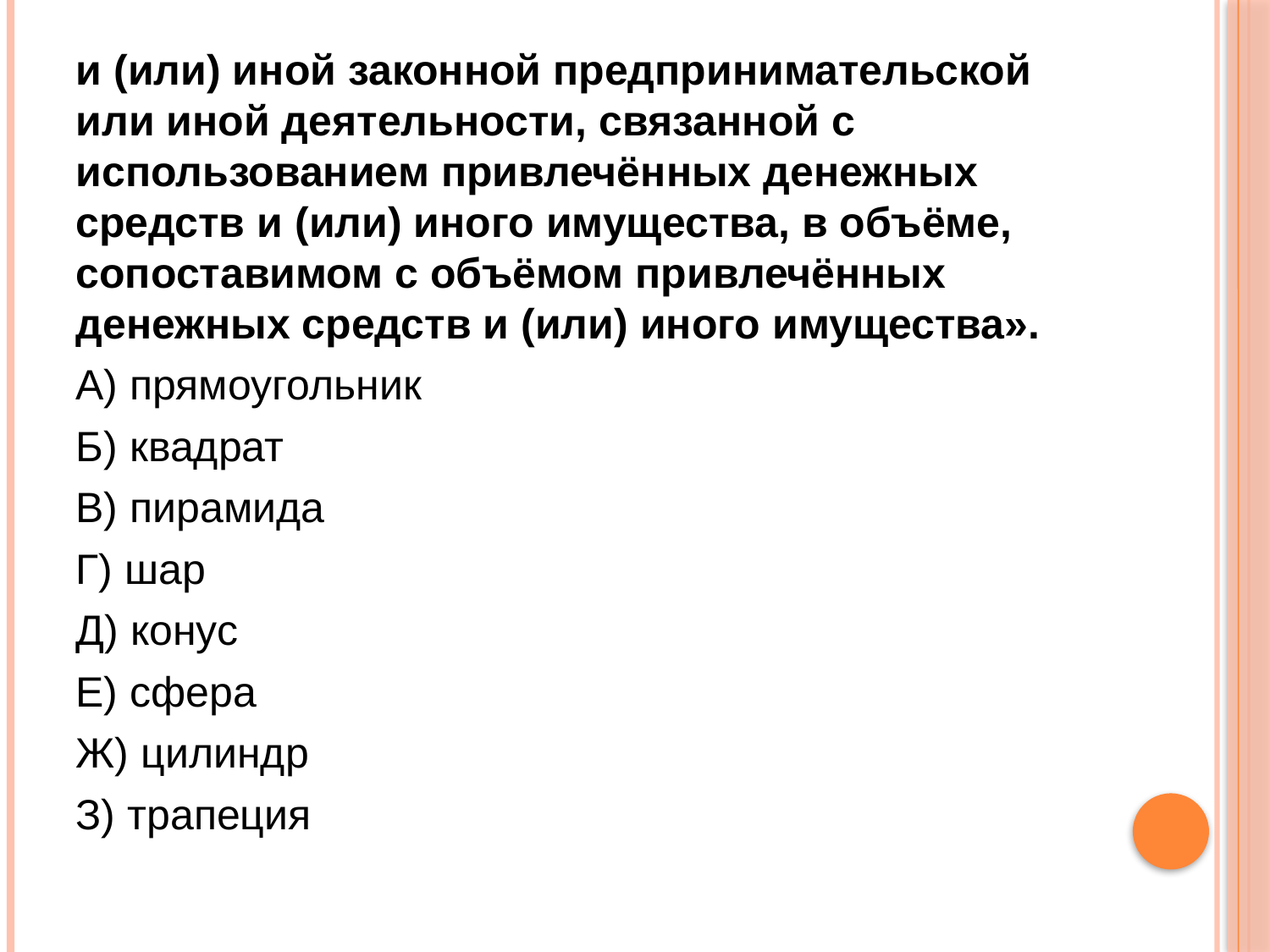

и (или) иной законной предпринимательской или иной деятельности, связанной с использованием привлечённых денежных средств и (или) иного имущества, в объёме, сопоставимом с объёмом привлечённых денежных средств и (или) иного имущества».
А) прямоугольник
Б) квадрат
В) пирамида
Г) шар
Д) конус
Е) сфера
Ж) цилиндр
З) трапеция
#